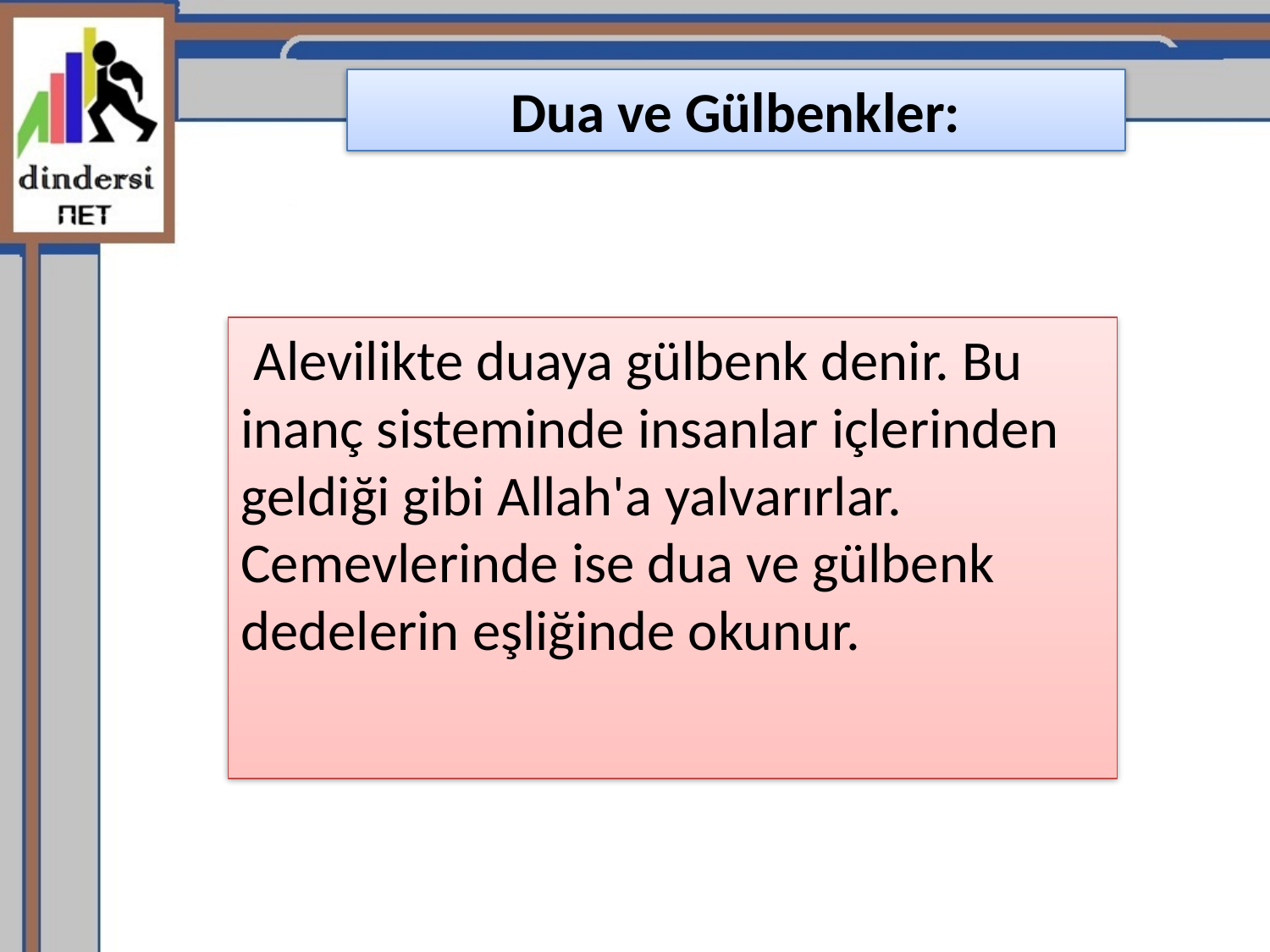

# Dua ve Gülbenkler:
 Alevilikte duaya gülbenk denir. Bu inanç sisteminde insanlar içlerinden geldiği gibi Allah'a yalvarırlar. Cemevlerinde ise dua ve gülbenk dedelerin eşliğinde okunur.